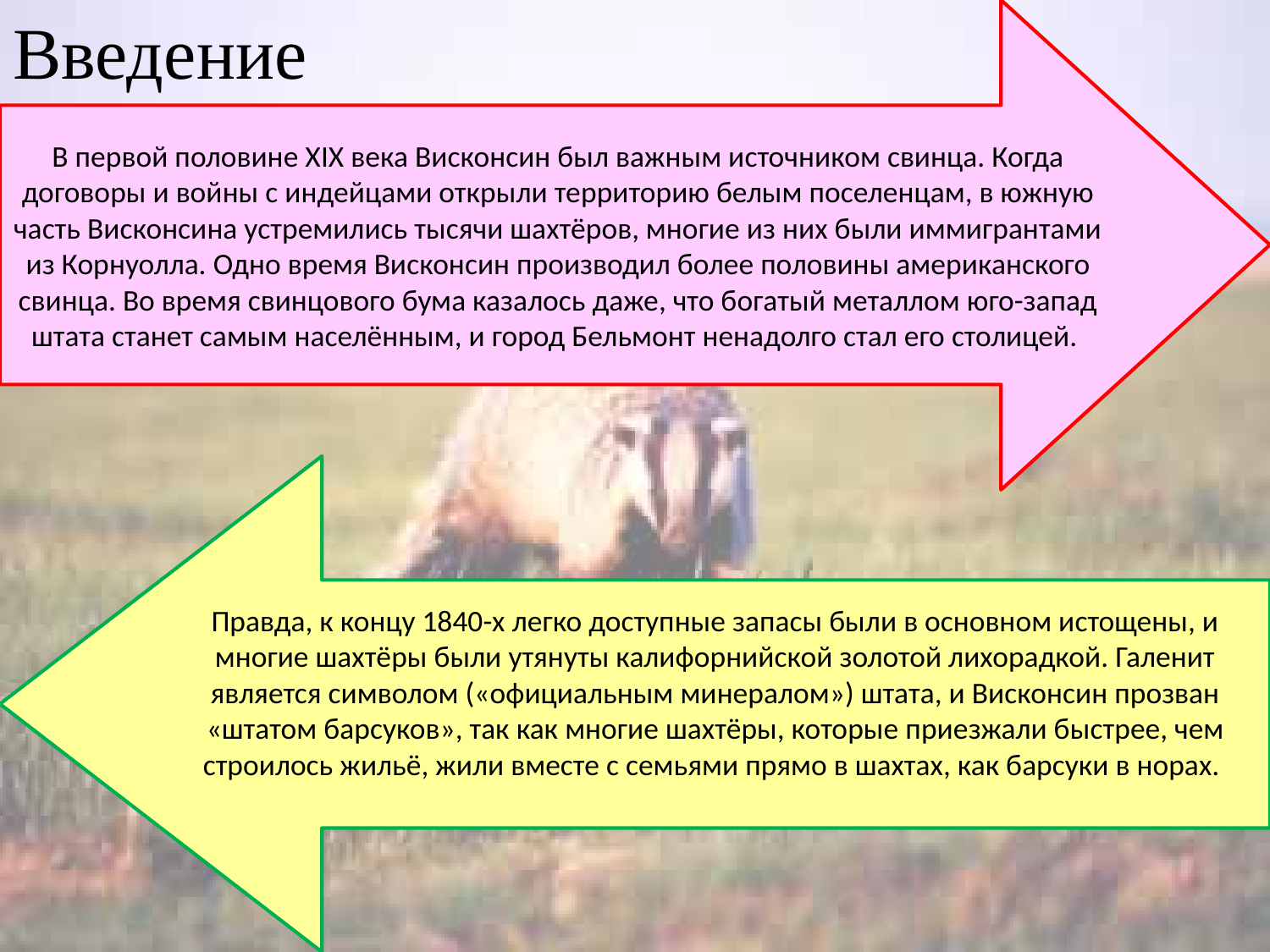

# Введение
В первой половине XIX века Висконсин был важным источником свинца. Когда договоры и войны с индейцами открыли территорию белым поселенцам, в южную часть Висконсина устремились тысячи шахтёров, многие из них были иммигрантами из Корнуолла. Одно время Висконсин производил более половины американского свинца. Во время свинцового бума казалось даже, что богатый металлом юго-запад штата станет самым населённым, и город Бельмонт ненадолго стал его столицей.
Правда, к концу 1840-х легко доступные запасы были в основном истощены, и многие шахтёры были утянуты калифорнийской золотой лихорадкой. Галенит является символом («официальным минералом») штата, и Висконсин прозван «штатом барсуков», так как многие шахтёры, которые приезжали быстрее, чем строилось жильё, жили вместе с семьями прямо в шахтах, как барсуки в норах.